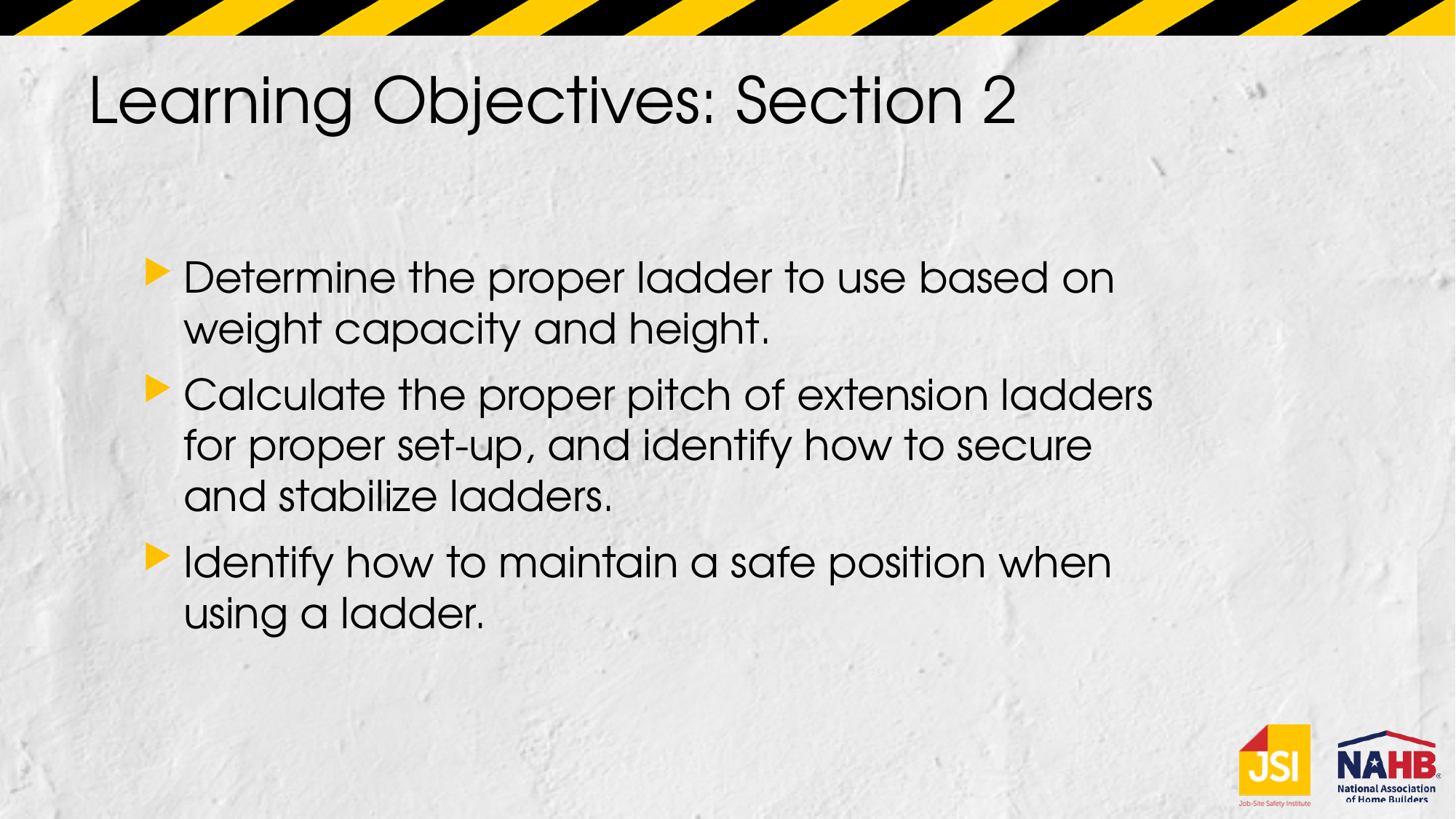

# Learning Objectives: Section 2
Determine the proper ladder to use based on weight capacity and height.
Calculate the proper pitch of extension ladders for proper set-up, and identify how to secure and stabilize ladders.
Identify how to maintain a safe position when using a ladder.